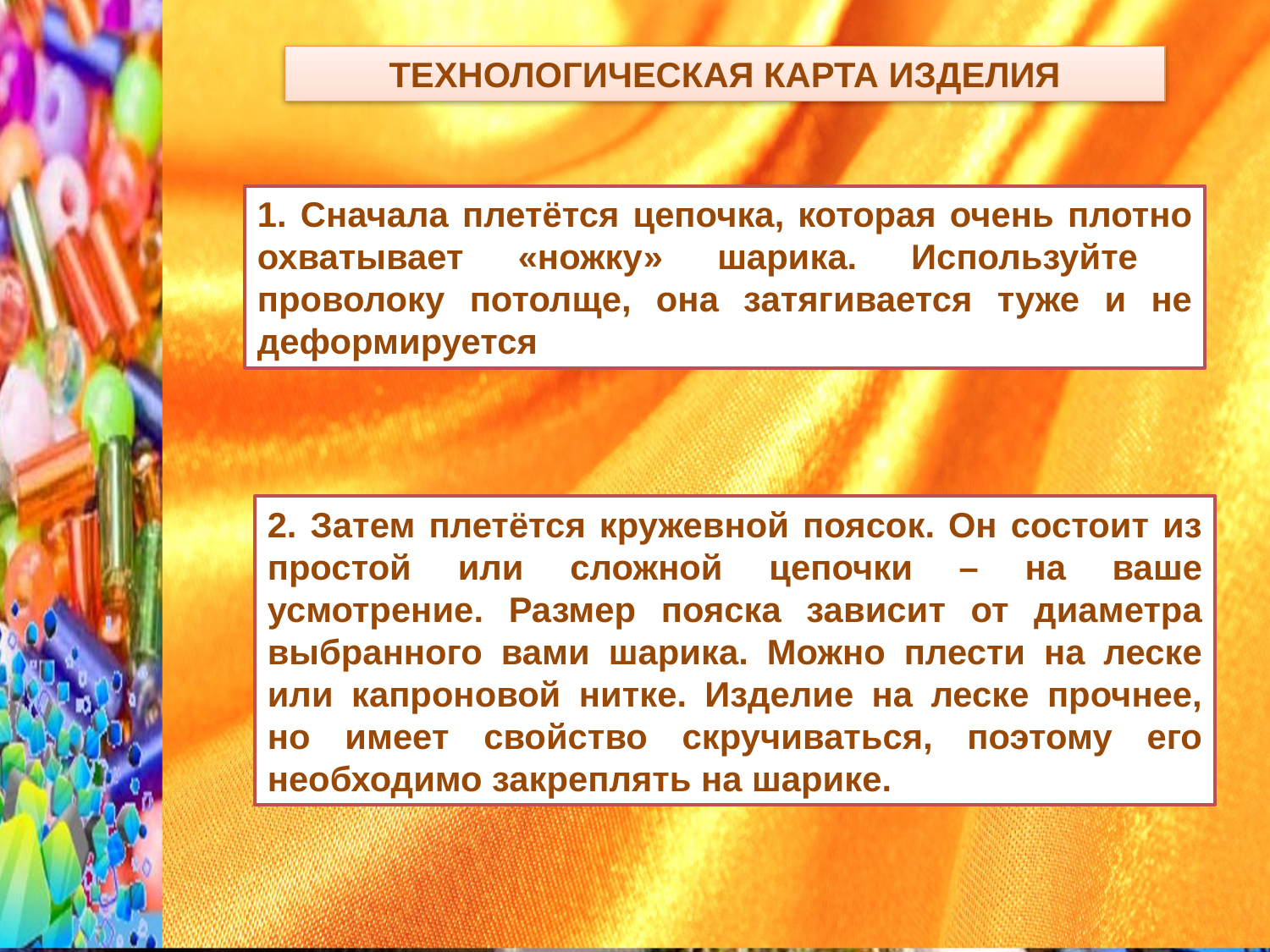

ТЕХНОЛОГИЧЕСКАЯ КАРТА ИЗДЕЛИЯ
1. Сначала плетётся цепочка, которая очень плотно охватывает «ножку» шарика. Используйте  проволоку потолще, она затягивается туже и не деформируется
2. Затем плетётся кружевной поясок. Он состоит из простой или сложной цепочки – на ваше усмотрение. Размер пояска зависит от диаметра выбранного вами шарика. Можно плести на леске или капроновой нитке. Изделие на леске прочнее, но имеет свойство скручиваться, поэтому его необходимо закреплять на шарике.